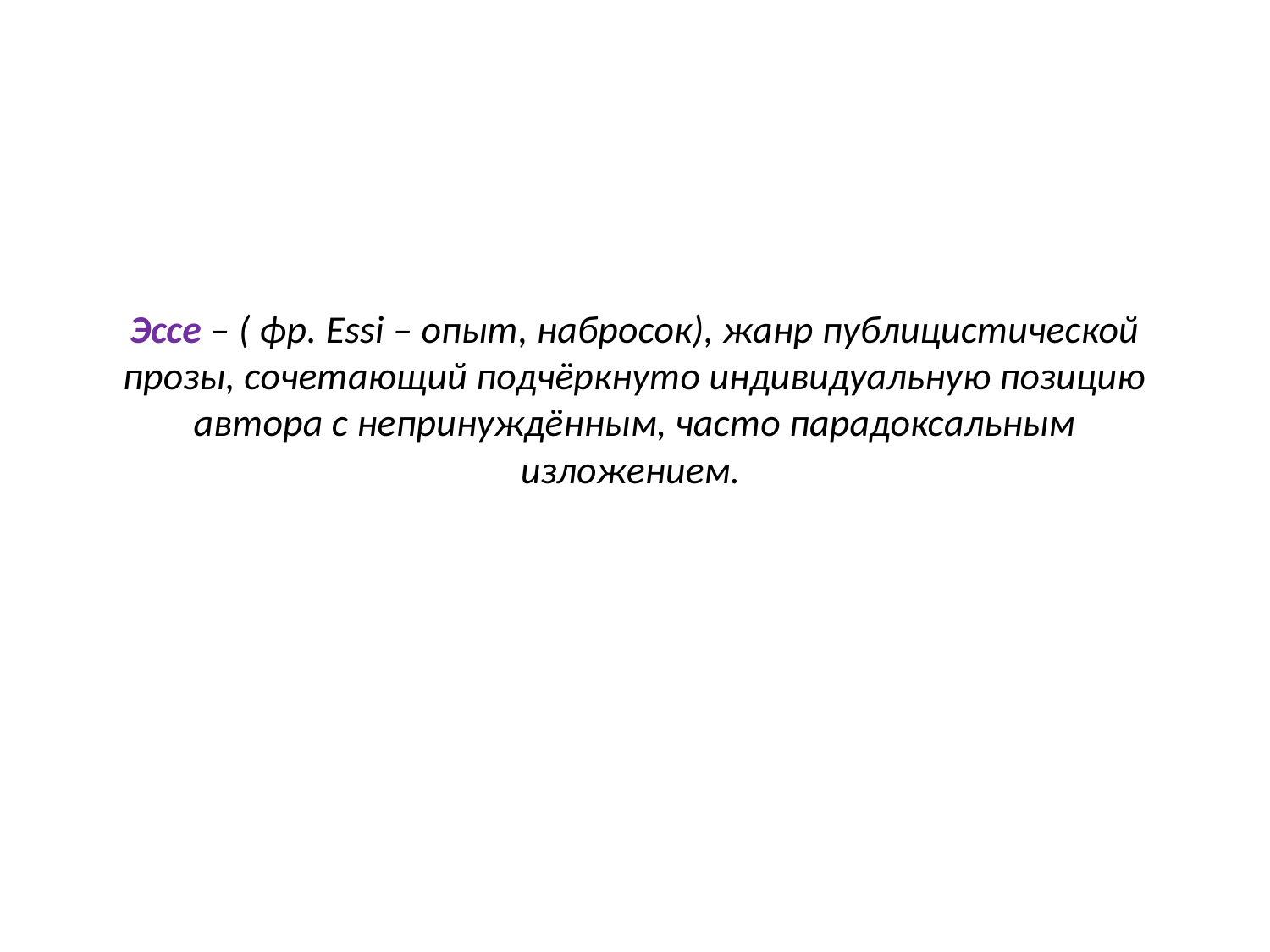

# Эссе – ( фр. Essi – опыт, набросок), жанр публицистической прозы, сочетающий подчёркнуто индивидуальную позицию автора с непринуждённым, часто парадоксальным изложением.